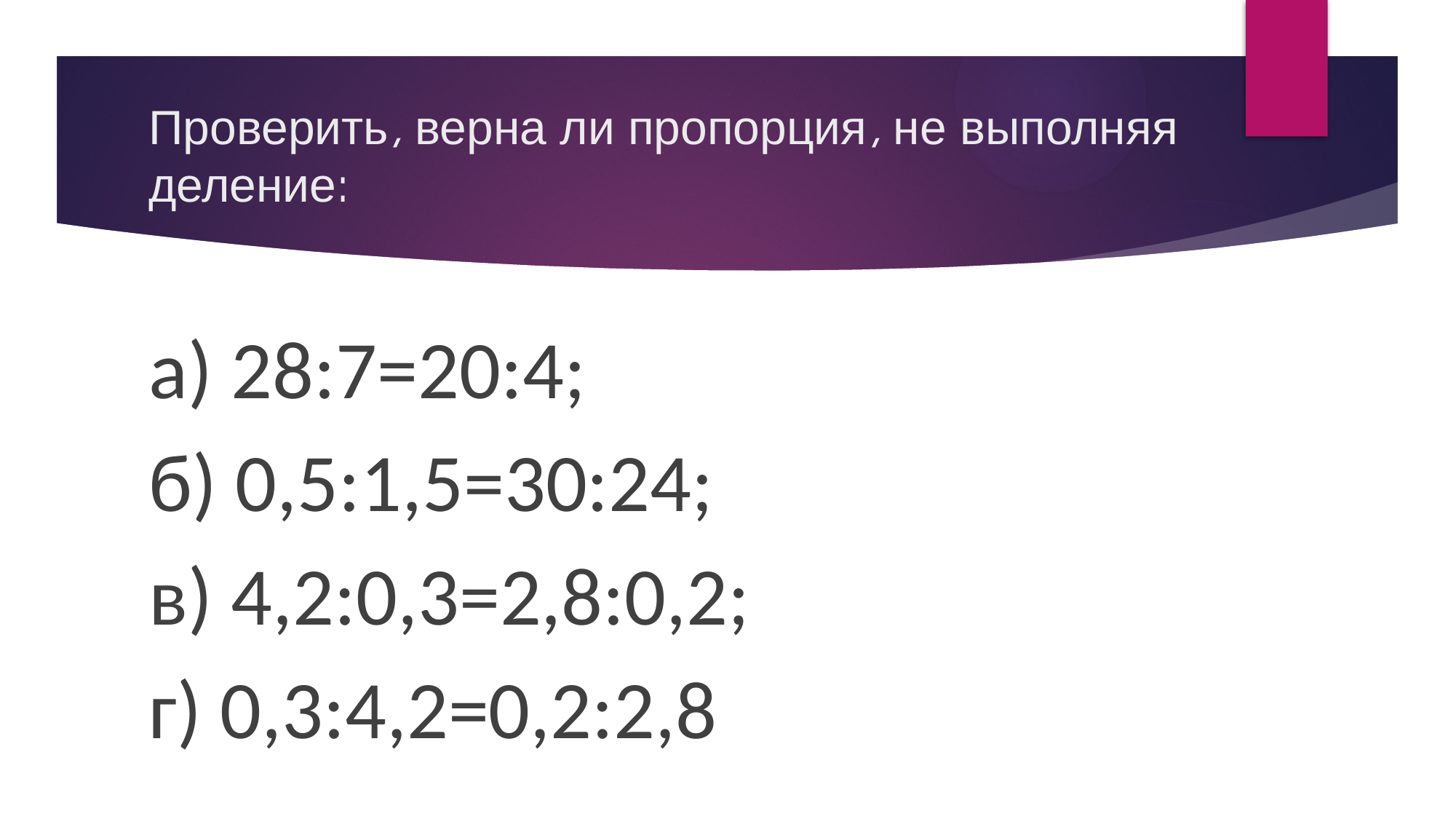

# Проверить, верна ли пропорция, не выполняя деление:
а) 28:7=20:4;
б) 0,5:1,5=30:24;
в) 4,2:0,3=2,8:0,2;
г) 0,3:4,2=0,2:2,8